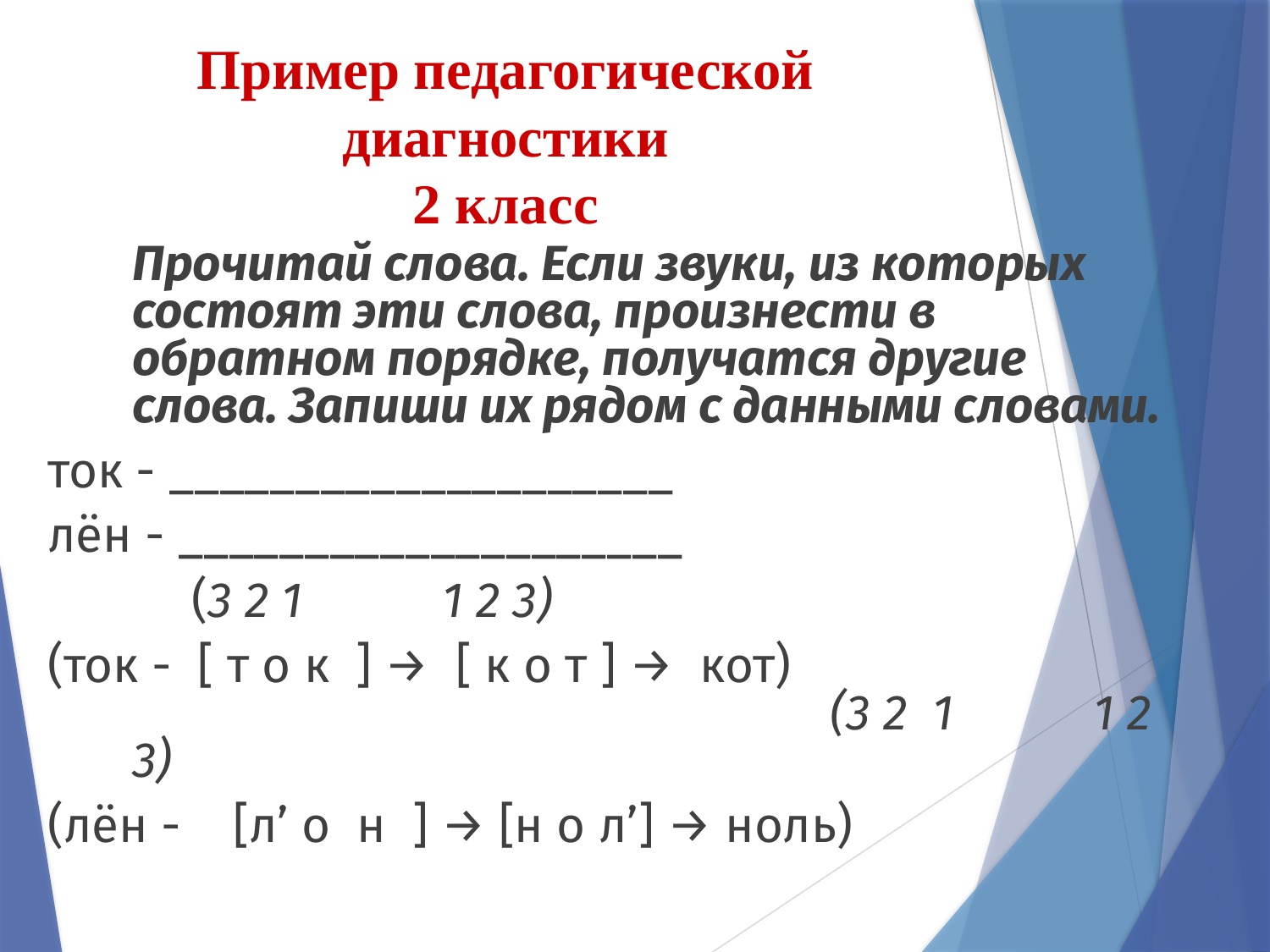

# Пример педагогической диагностики 2 класс
	Прочитай слова. Если звуки, из которых состоят эти слова, произнести в обратном порядке, получатся другие слова. Запиши их рядом с данными словами.
ток - ____________________
лён - ____________________
           (3 2 1           1 2 3)
(ток -  [ т о к  ] →  [ к о т ] →  кот)                                                                         	     (3 2  1           1 2 3)
(лён -    [л’ о  н  ] → [н о л’] → ноль)